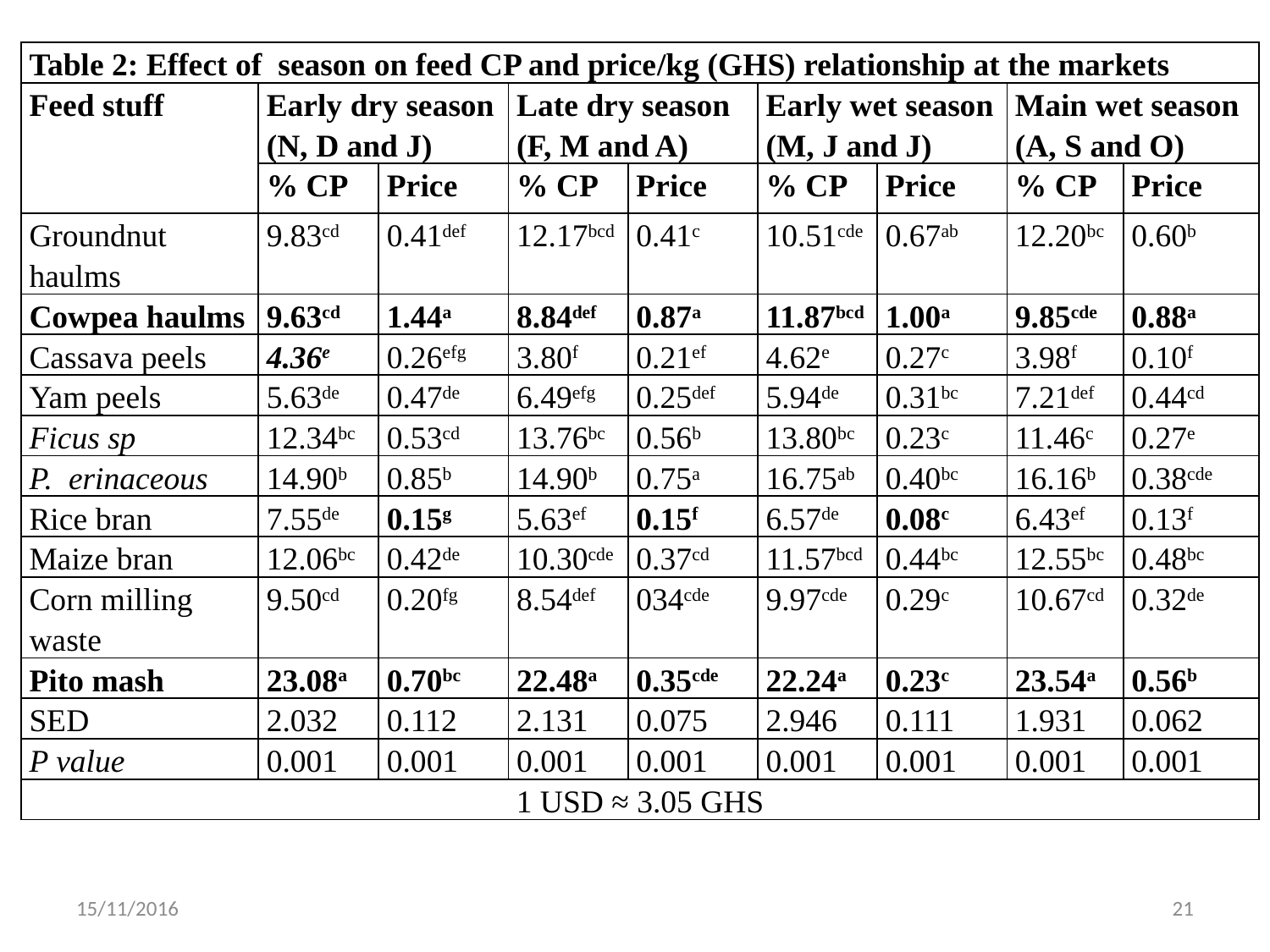

| Table 2: Effect of season on feed CP and price/kg (GHS) relationship at the markets |  |  |  |  |  |  |  |  |
| --- | --- | --- | --- | --- | --- | --- | --- | --- |
| Feed stuff | Early dry season (N, D and J) |  | Late dry season (F, M and A) |  | Early wet season (M, J and J) |  | Main wet season (A, S and O) |  |
|  | % CP | Price | % CP | Price | % CP | Price | % CP | Price |
| Groundnut haulms | 9.83cd | 0.41def | 12.17bcd | 0.41c | 10.51cde | 0.67ab | 12.20bc | 0.60b |
| Cowpea haulms | 9.63cd | 1.44a | 8.84def | 0.87a | 11.87bcd | 1.00a | 9.85cde | 0.88a |
| Cassava peels | 4.36e | 0.26efg | 3.80f | 0.21ef | 4.62e | 0.27c | 3.98f | 0.10f |
| Yam peels | 5.63de | 0.47de | 6.49efg | 0.25def | 5.94de | 0.31bc | 7.21def | 0.44cd |
| Ficus sp | 12.34bc | 0.53cd | 13.76bc | 0.56b | 13.80bc | 0.23c | 11.46c | 0.27e |
| P. erinaceous | 14.90b | 0.85b | 14.90b | 0.75a | 16.75ab | 0.40bc | 16.16b | 0.38cde |
| Rice bran | 7.55de | 0.15g | 5.63ef | 0.15f | 6.57de | 0.08c | 6.43ef | 0.13f |
| Maize bran | 12.06bc | 0.42de | 10.30cde | 0.37cd | 11.57bcd | 0.44bc | 12.55bc | 0.48bc |
| Corn milling waste | 9.50cd | 0.20fg | 8.54def | 034cde | 9.97cde | 0.29c | 10.67cd | 0.32de |
| Pito mash | 23.08a | 0.70bc | 22.48a | 0.35cde | 22.24a | 0.23c | 23.54a | 0.56b |
| SED | 2.032 | 0.112 | 2.131 | 0.075 | 2.946 | 0.111 | 1.931 | 0.062 |
| P value | 0.001 | 0.001 | 0.001 | 0.001 | 0.001 | 0.001 | 0.001 | 0.001 |
| 1 USD ≈ 3.05 GHS |  |  |  |  |  |  |  |  |
15/11/2016
21